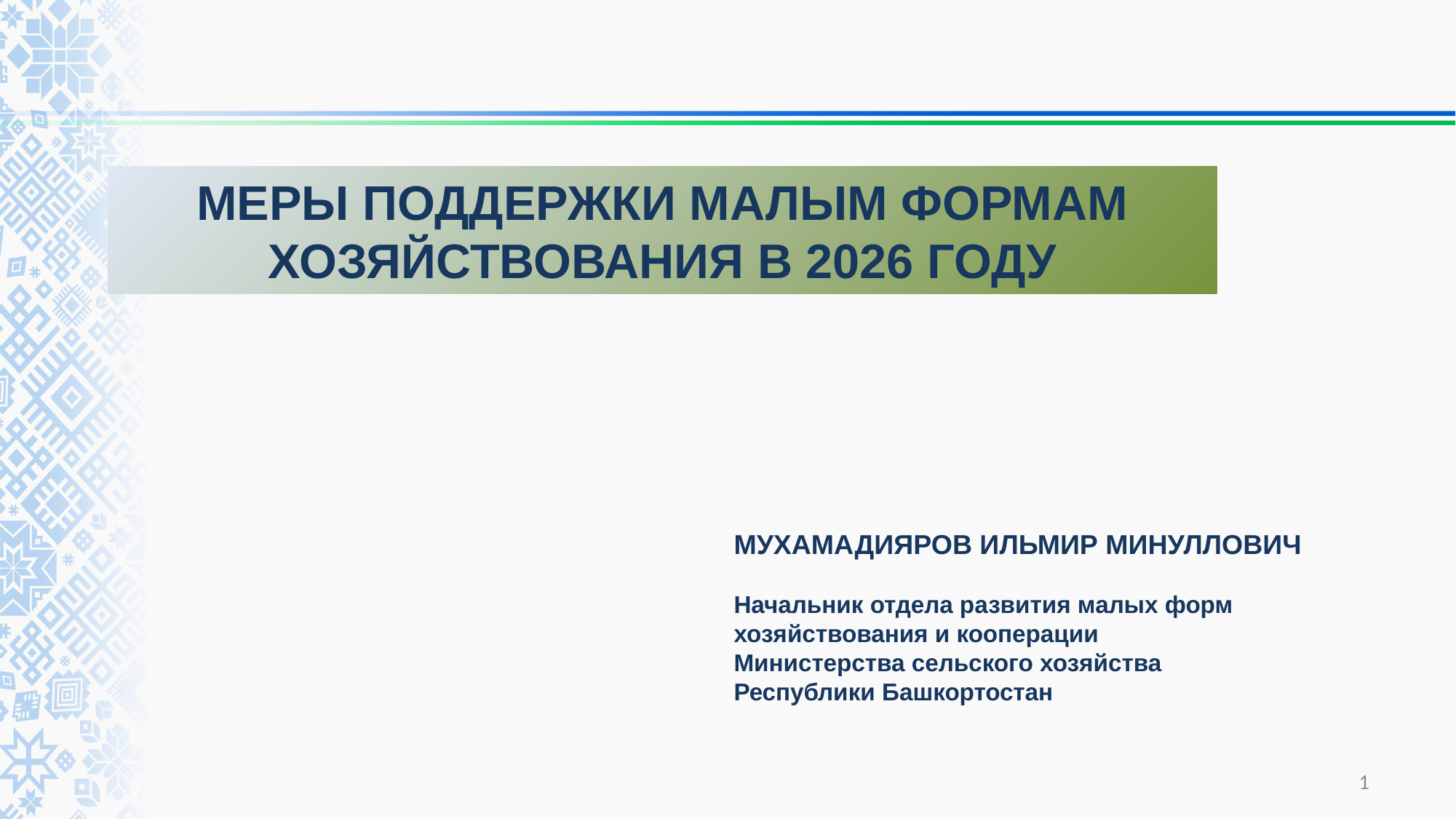

МЕРЫ ПОДДЕРЖКИ МАЛЫМ ФОРМАМ ХОЗЯЙСТВОВАНИЯ В 2026 ГОДУ
МУХАМАДИЯРОВ ИЛЬМИР МИНУЛЛОВИЧ

Начальник отдела развития малых форм хозяйствования и кооперации
Министерства сельского хозяйства
Республики Башкортостан
1